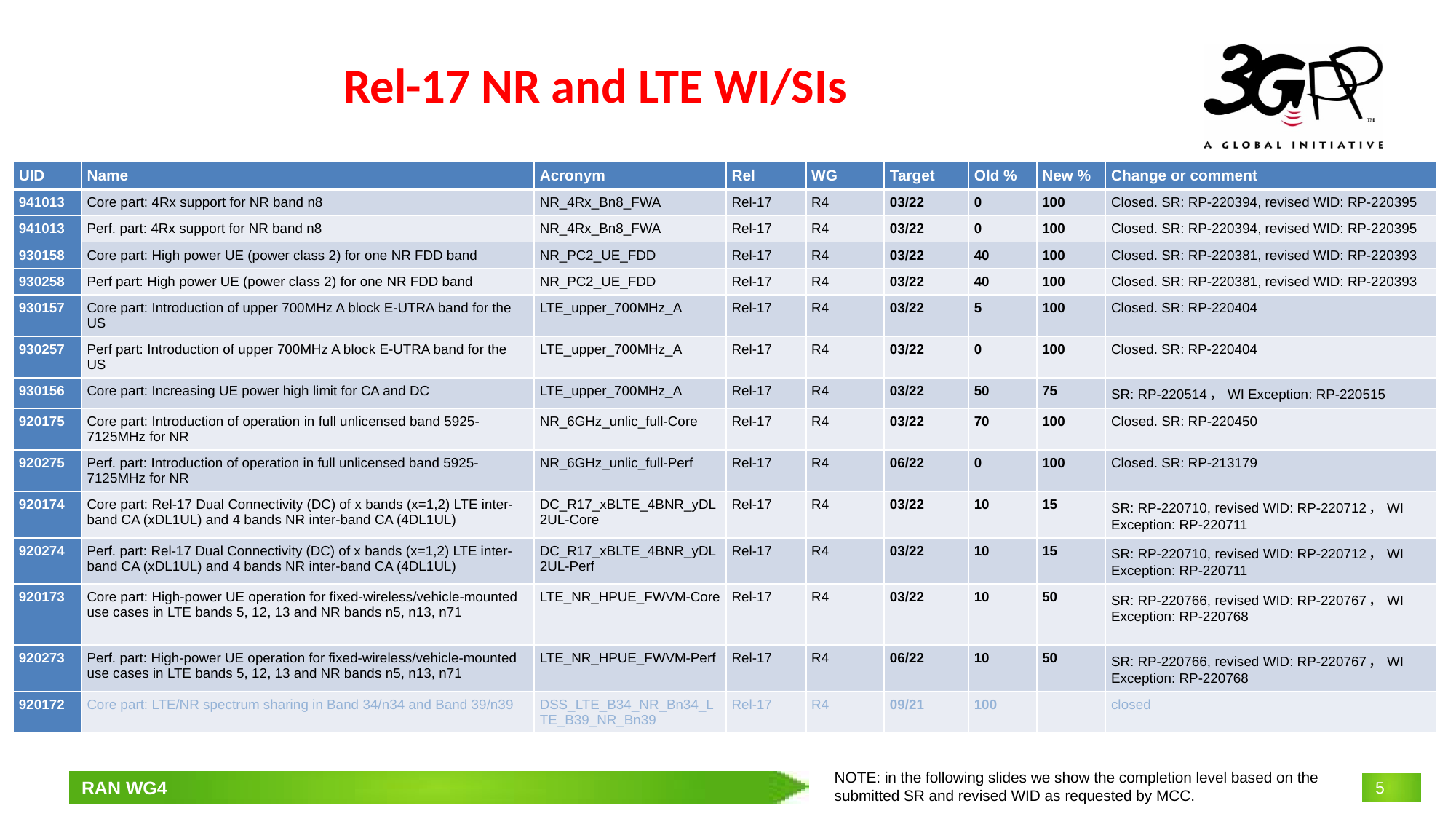

# Rel-17 NR and LTE WI/SIs
| UID | Name | Acronym | Rel | WG | Target | Old % | New % | Change or comment |
| --- | --- | --- | --- | --- | --- | --- | --- | --- |
| 941013 | Core part: 4Rx support for NR band n8 | NR\_4Rx\_Bn8\_FWA | Rel-17 | R4 | 03/22 | 0 | 100 | Closed. SR: RP-220394, revised WID: RP-220395 |
| 941013 | Perf. part: 4Rx support for NR band n8 | NR\_4Rx\_Bn8\_FWA | Rel-17 | R4 | 03/22 | 0 | 100 | Closed. SR: RP-220394, revised WID: RP-220395 |
| 930158 | Core part: High power UE (power class 2) for one NR FDD band | NR\_PC2\_UE\_FDD | Rel-17 | R4 | 03/22 | 40 | 100 | Closed. SR: RP-220381, revised WID: RP-220393 |
| 930258 | Perf part: High power UE (power class 2) for one NR FDD band | NR\_PC2\_UE\_FDD | Rel-17 | R4 | 03/22 | 40 | 100 | Closed. SR: RP-220381, revised WID: RP-220393 |
| 930157 | Core part: Introduction of upper 700MHz A block E-UTRA band for the US | LTE\_upper\_700MHz\_A | Rel-17 | R4 | 03/22 | 5 | 100 | Closed. SR: RP-220404 |
| 930257 | Perf part: Introduction of upper 700MHz A block E-UTRA band for the US | LTE\_upper\_700MHz\_A | Rel-17 | R4 | 03/22 | 0 | 100 | Closed. SR: RP-220404 |
| 930156 | Core part: Increasing UE power high limit for CA and DC | LTE\_upper\_700MHz\_A | Rel-17 | R4 | 03/22 | 50 | 75 | SR: RP-220514，WI Exception: RP-220515 |
| 920175 | Core part: Introduction of operation in full unlicensed band 5925-7125MHz for NR | NR\_6GHz\_unlic\_full-Core | Rel-17 | R4 | 03/22 | 70 | 100 | Closed. SR: RP-220450 |
| 920275 | Perf. part: Introduction of operation in full unlicensed band 5925-7125MHz for NR | NR\_6GHz\_unlic\_full-Perf | Rel-17 | R4 | 06/22 | 0 | 100 | Closed. SR: RP-213179 |
| 920174 | Core part: Rel-17 Dual Connectivity (DC) of x bands (x=1,2) LTE inter-band CA (xDL1UL) and 4 bands NR inter-band CA (4DL1UL) | DC\_R17\_xBLTE\_4BNR\_yDL2UL-Core | Rel-17 | R4 | 03/22 | 10 | 15 | SR: RP-220710, revised WID: RP-220712，WI Exception: RP-220711 |
| 920274 | Perf. part: Rel-17 Dual Connectivity (DC) of x bands (x=1,2) LTE inter-band CA (xDL1UL) and 4 bands NR inter-band CA (4DL1UL) | DC\_R17\_xBLTE\_4BNR\_yDL2UL-Perf | Rel-17 | R4 | 03/22 | 10 | 15 | SR: RP-220710, revised WID: RP-220712，WI Exception: RP-220711 |
| 920173 | Core part: High-power UE operation for fixed-wireless/vehicle-mounted use cases in LTE bands 5, 12, 13 and NR bands n5, n13, n71 | LTE\_NR\_HPUE\_FWVM-Core | Rel-17 | R4 | 03/22 | 10 | 50 | SR: RP-220766, revised WID: RP-220767，WI Exception: RP-220768 |
| 920273 | Perf. part: High-power UE operation for fixed-wireless/vehicle-mounted use cases in LTE bands 5, 12, 13 and NR bands n5, n13, n71 | LTE\_NR\_HPUE\_FWVM-Perf | Rel-17 | R4 | 06/22 | 10 | 50 | SR: RP-220766, revised WID: RP-220767，WI Exception: RP-220768 |
| 920172 | Core part: LTE/NR spectrum sharing in Band 34/n34 and Band 39/n39 | DSS\_LTE\_B34\_NR\_Bn34\_LTE\_B39\_NR\_Bn39 | Rel-17 | R4 | 09/21 | 100 |  | closed |
NOTE: in the following slides we show the completion level based on the submitted SR and revised WID as requested by MCC.